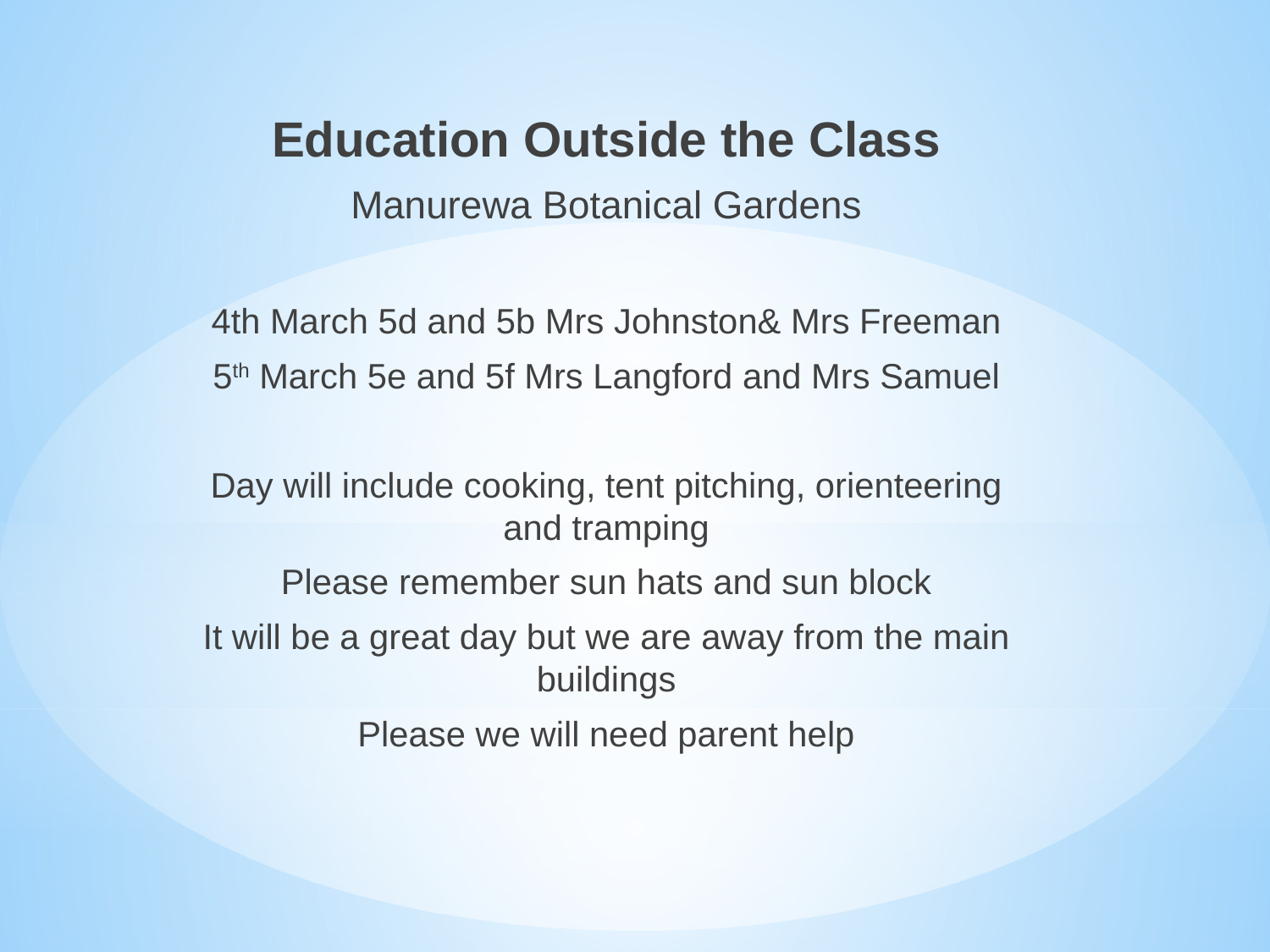

Education Outside the Class
Manurewa Botanical Gardens

4th March 5d and 5b Mrs Johnston& Mrs Freeman
5th March 5e and 5f Mrs Langford and Mrs Samuel

Day will include cooking, tent pitching, orienteering and tramping
Please remember sun hats and sun block
It will be a great day but we are away from the main buildings
Please we will need parent help